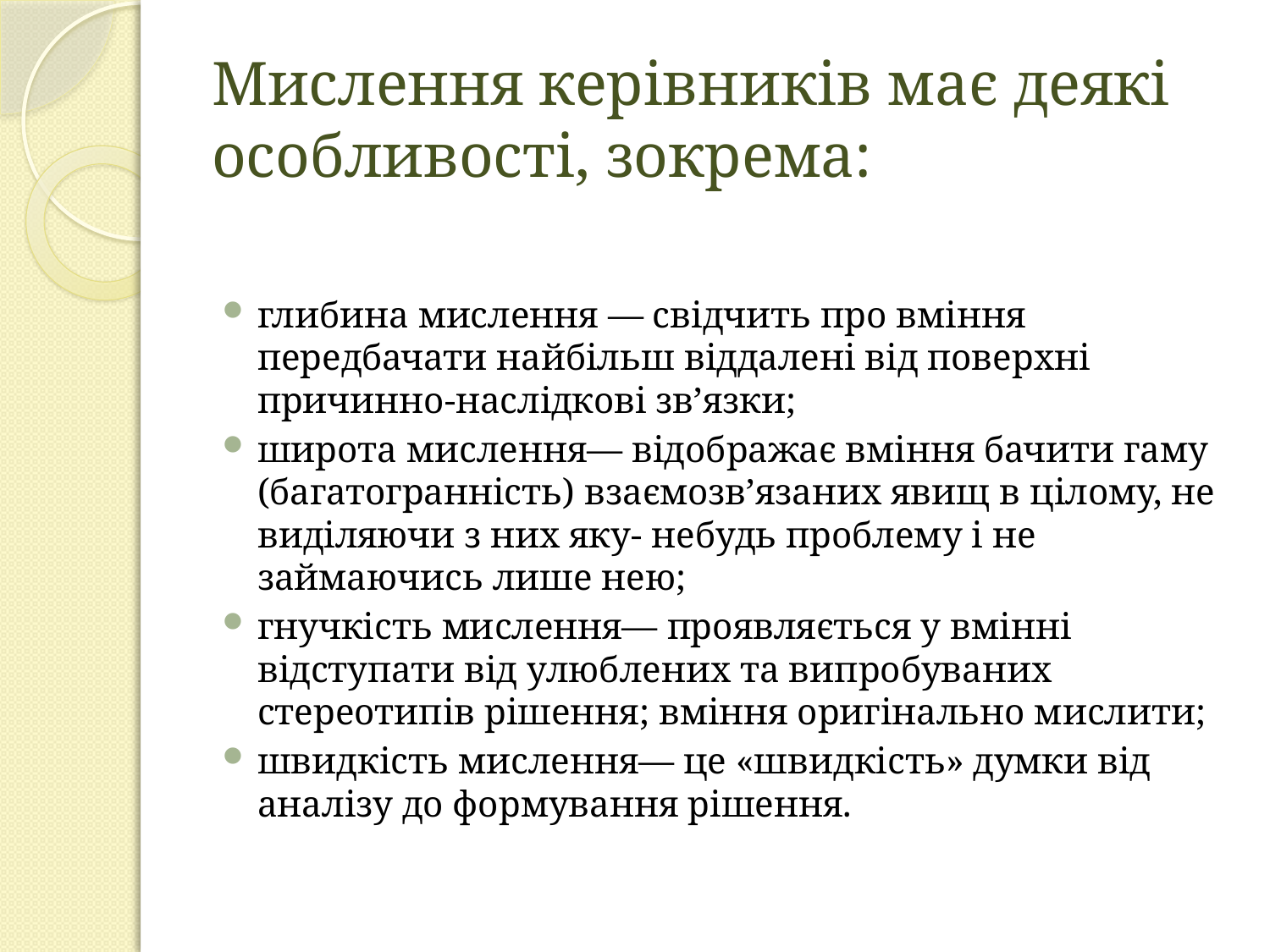

# Мислення керівників має деякі особливості, зокрема:
глибина мислення — свідчить про вміння передбачати найбільш віддалені від поверхні причинно-наслідкові зв’язки;
широта мислення— відображає вміння бачити гаму (багато­гранність) взаємозв’язаних явищ в цілому, не виділяючи з них яку- небудь проблему і не займаючись лише нею;
гнучкість мислення— проявляється у вмінні відступати від улюб­лених та випробуваних стереотипів рішення; вміння оригінально мислити;
швидкість мислення— це «швидкість» думки від аналізу до фор­мування рішення.